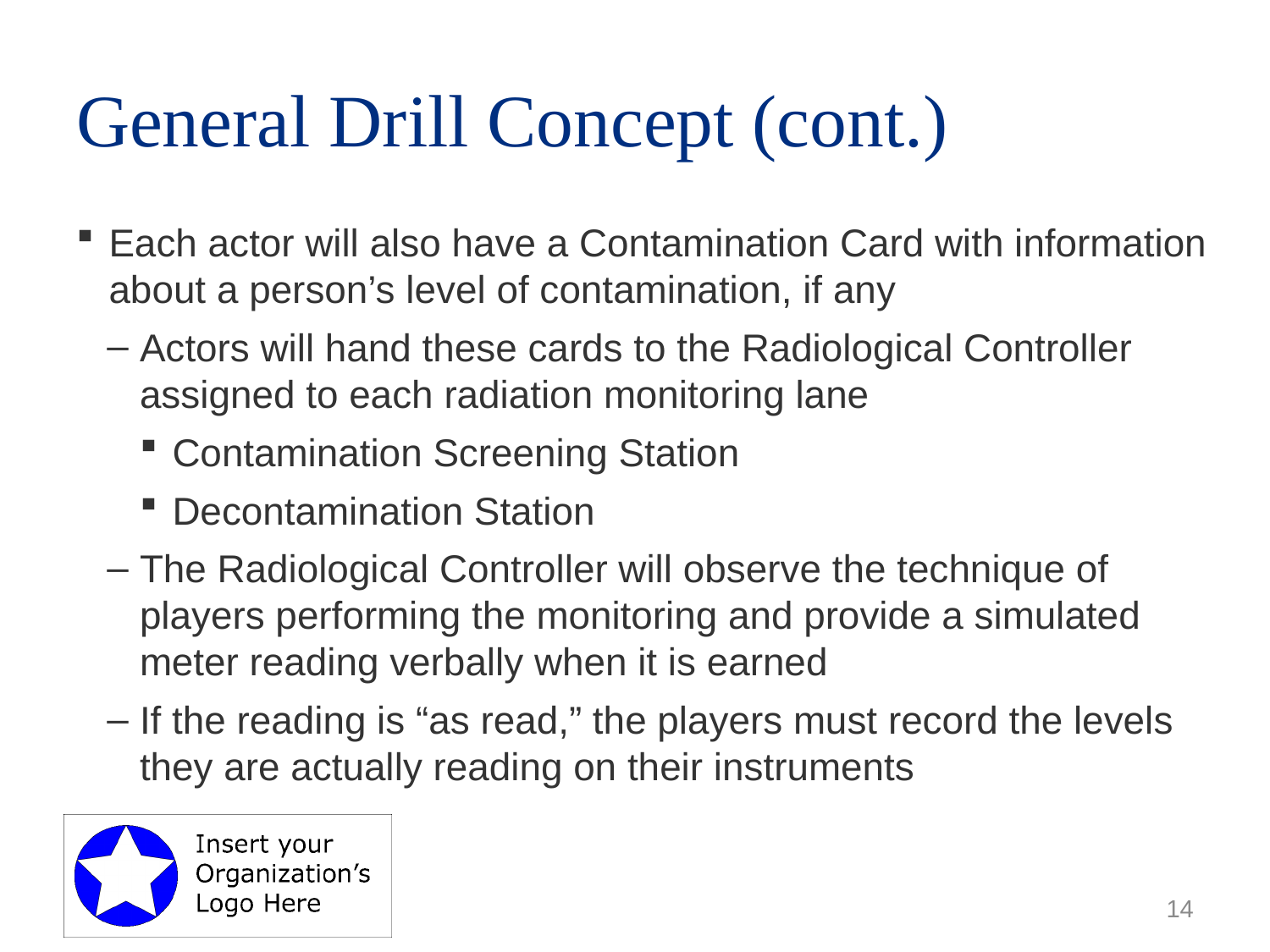

# General Drill Concept (cont.)
Each actor will also have a Contamination Card with information about a person’s level of contamination, if any
Actors will hand these cards to the Radiological Controller assigned to each radiation monitoring lane
Contamination Screening Station
Decontamination Station
The Radiological Controller will observe the technique of players performing the monitoring and provide a simulated meter reading verbally when it is earned
If the reading is “as read,” the players must record the levels they are actually reading on their instruments

14